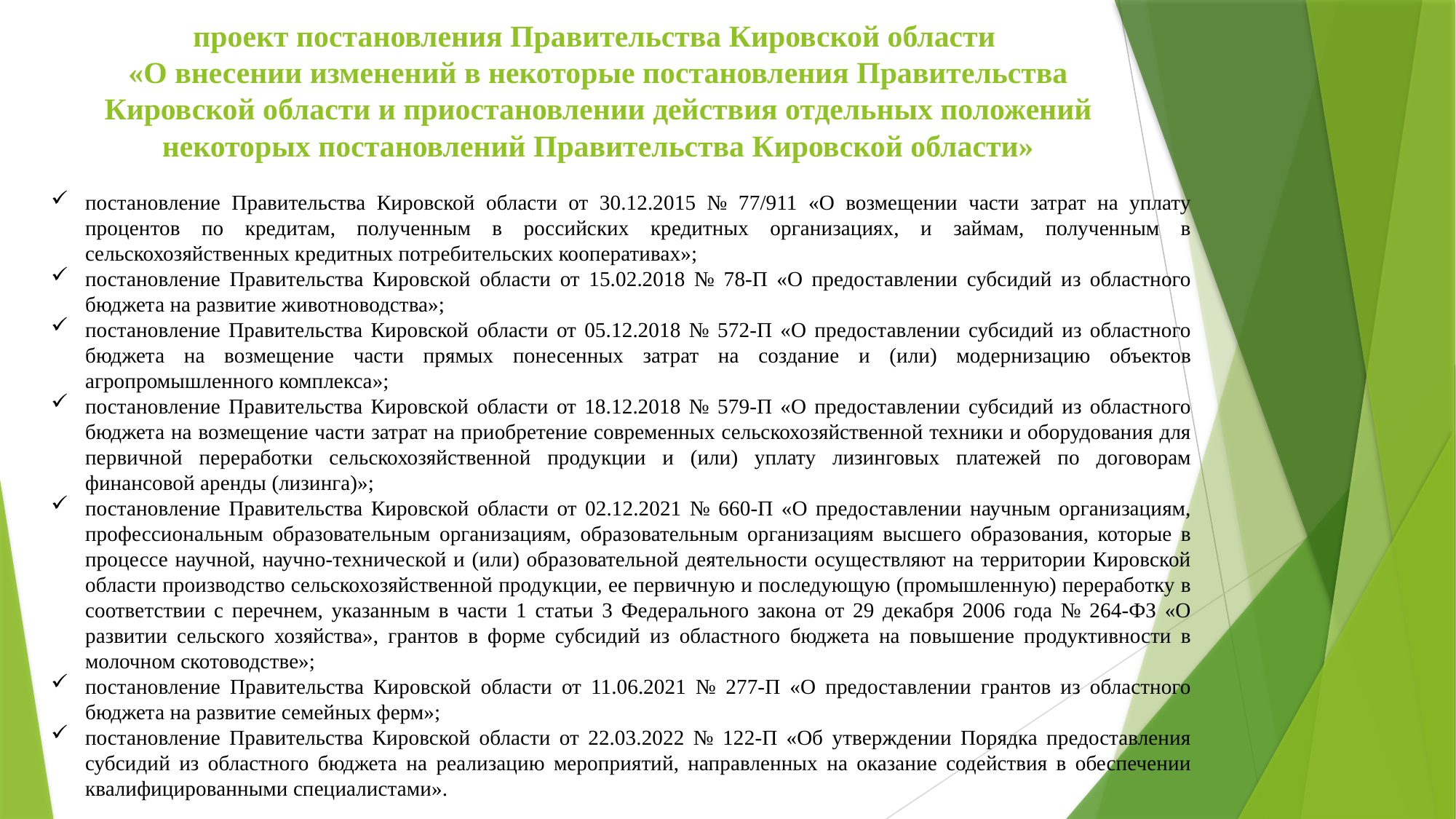

# проект постановления Правительства Кировской области «О внесении изменений в некоторые постановления Правительства Кировской области и приостановлении действия отдельных положений некоторых постановлений Правительства Кировской области»
постановление Правительства Кировской области от 30.12.2015 № 77/911 «О возмещении части затрат на уплату процентов по кредитам, полученным в российских кредитных организациях, и займам, полученным в сельскохозяйственных кредитных потребительских кооперативах»;
постановление Правительства Кировской области от 15.02.2018 № 78-П «О предоставлении субсидий из областного бюджета на развитие животноводства»;
постановление Правительства Кировской области от 05.12.2018 № 572-П «О предоставлении субсидий из областного бюджета на возмещение части прямых понесенных затрат на создание и (или) модернизацию объектов агропромышленного комплекса»;
постановление Правительства Кировской области от 18.12.2018 № 579-П «О предоставлении субсидий из областного бюджета на возмещение части затрат на приобретение современных сельскохозяйственной техники и оборудования для первичной переработки сельскохозяйственной продукции и (или) уплату лизинговых платежей по договорам финансовой аренды (лизинга)»;
постановление Правительства Кировской области от 02.12.2021 № 660-П «О предоставлении научным организациям, профессиональным образовательным организациям, образовательным организациям высшего образования, которые в процессе научной, научно-технической и (или) образовательной деятельности осуществляют на территории Кировской области производство сельскохозяйственной продукции, ее первичную и последующую (промышленную) переработку в соответствии с перечнем, указанным в части 1 статьи 3 Федерального закона от 29 декабря 2006 года № 264-ФЗ «О развитии сельского хозяйства», грантов в форме субсидий из областного бюджета на повышение продуктивности в молочном скотоводстве»;
постановление Правительства Кировской области от 11.06.2021 № 277-П «О предоставлении грантов из областного бюджета на развитие семейных ферм»;
постановление Правительства Кировской области от 22.03.2022 № 122-П «Об утверждении Порядка предоставления субсидий из областного бюджета на реализацию мероприятий, направленных на оказание содействия в обеспечении квалифицированными специалистами».